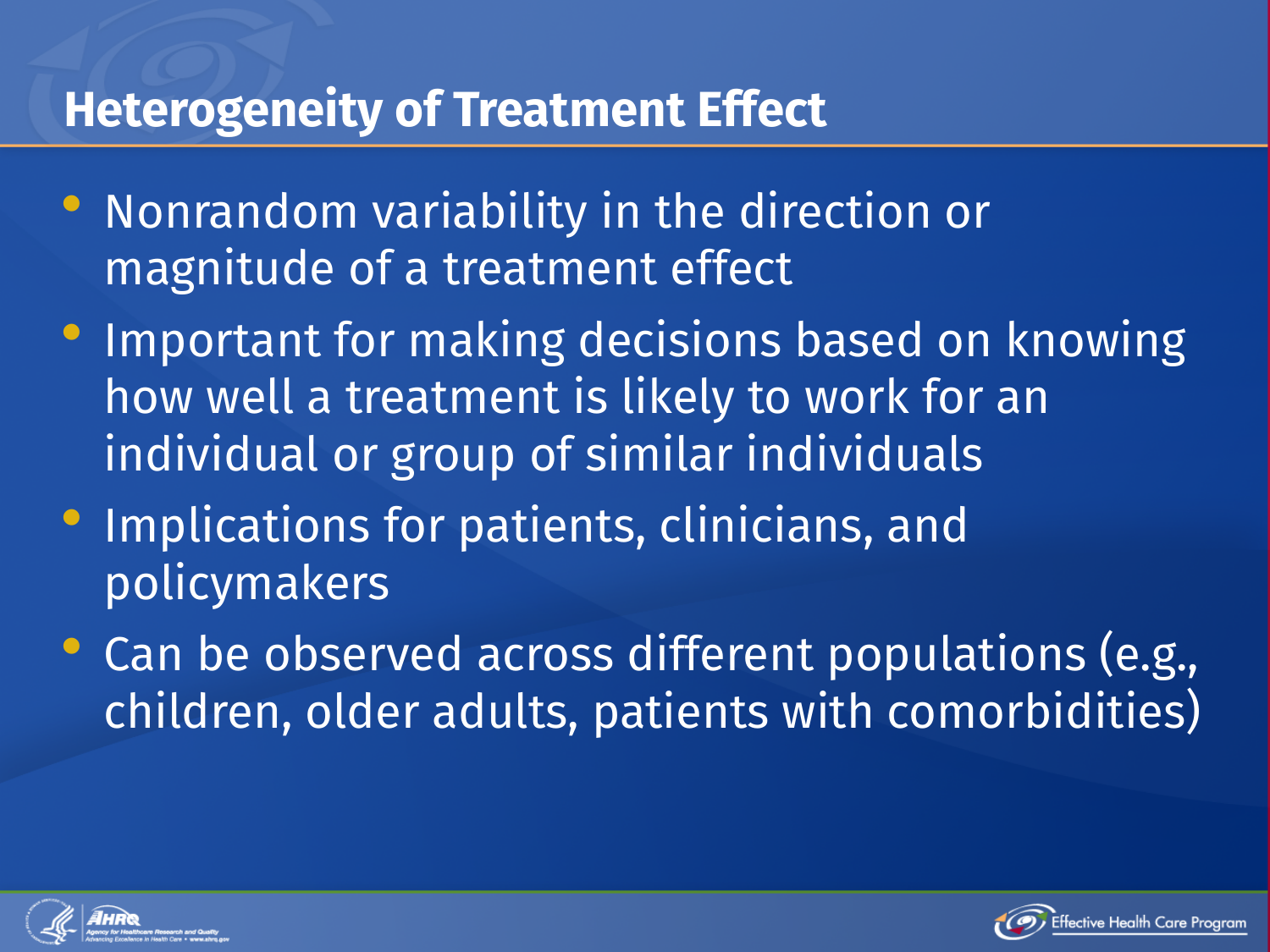

# Heterogeneity of Treatment Effect
Nonrandom variability in the direction or magnitude of a treatment effect
Important for making decisions based on knowing how well a treatment is likely to work for an individual or group of similar individuals
Implications for patients, clinicians, and policymakers
Can be observed across different populations (e.g., children, older adults, patients with comorbidities)